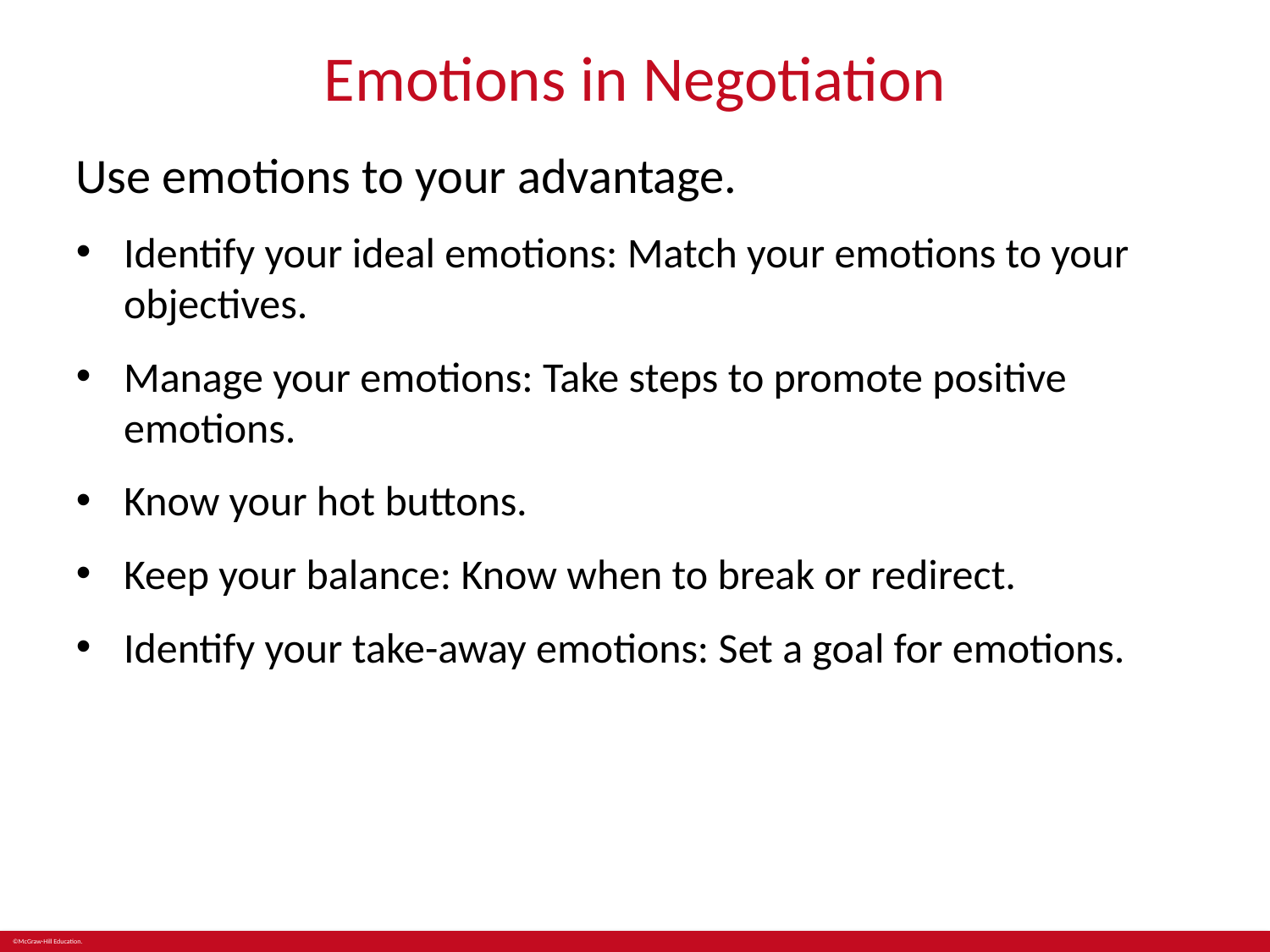

# Emotions in Negotiation
Use emotions to your advantage.
Identify your ideal emotions: Match your emotions to your objectives.
Manage your emotions: Take steps to promote positive emotions.
Know your hot buttons.
Keep your balance: Know when to break or redirect.
Identify your take-away emotions: Set a goal for emotions.